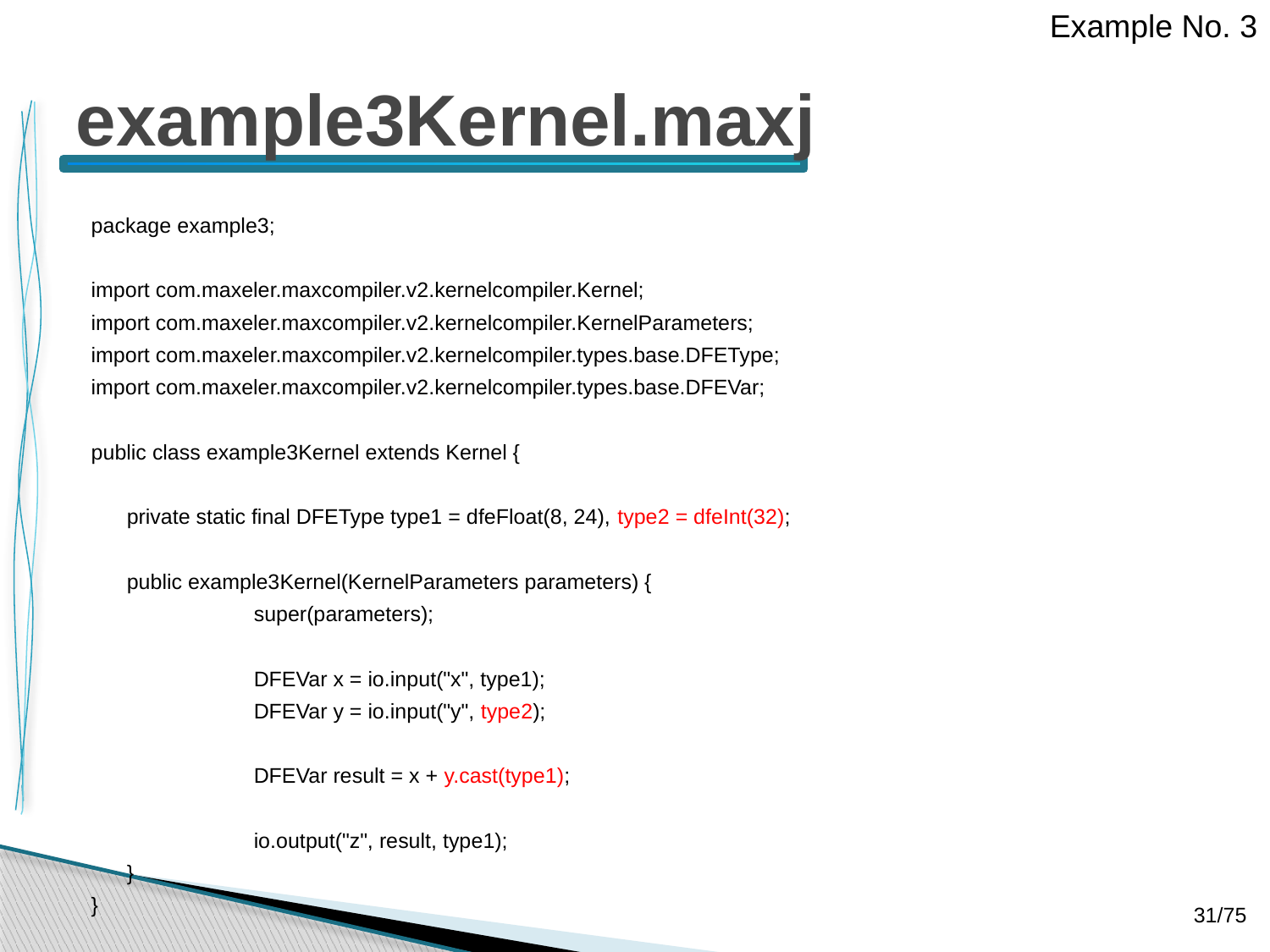

Example No. 3
# example3Kernel.maxj
package example3;

import com.maxeler.maxcompiler.v2.kernelcompiler.Kernel;
import com.maxeler.maxcompiler.v2.kernelcompiler.KernelParameters;
import com.maxeler.maxcompiler.v2.kernelcompiler.types.base.DFEType;
import com.maxeler.maxcompiler.v2.kernelcompiler.types.base.DFEVar;

public class example3Kernel extends Kernel {

	private static final DFEType type1 = dfeFloat(8, 24), type2 = dfeInt(32);

	public example3Kernel(KernelParameters parameters) {
		super(parameters);

		DFEVar x = io.input("x", type1);
		DFEVar y = io.input("y", type2);

		DFEVar result = x + y.cast(type1);

		io.output("z", result, type1);
	}
}